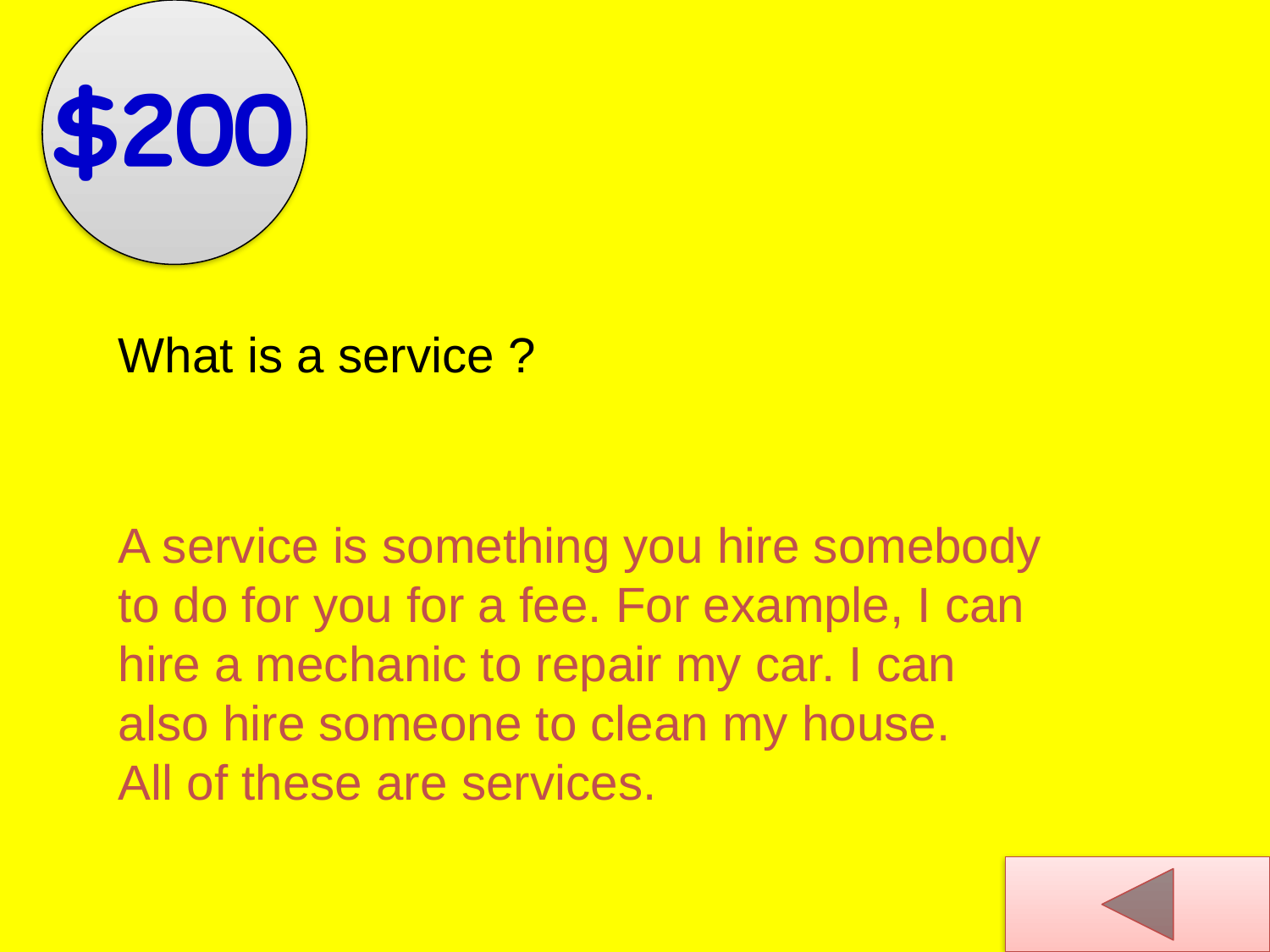

$200
What is a service ?
A service is something you hire somebody
to do for you for a fee. For example, I can
hire a mechanic to repair my car. I can
also hire someone to clean my house.
All of these are services.